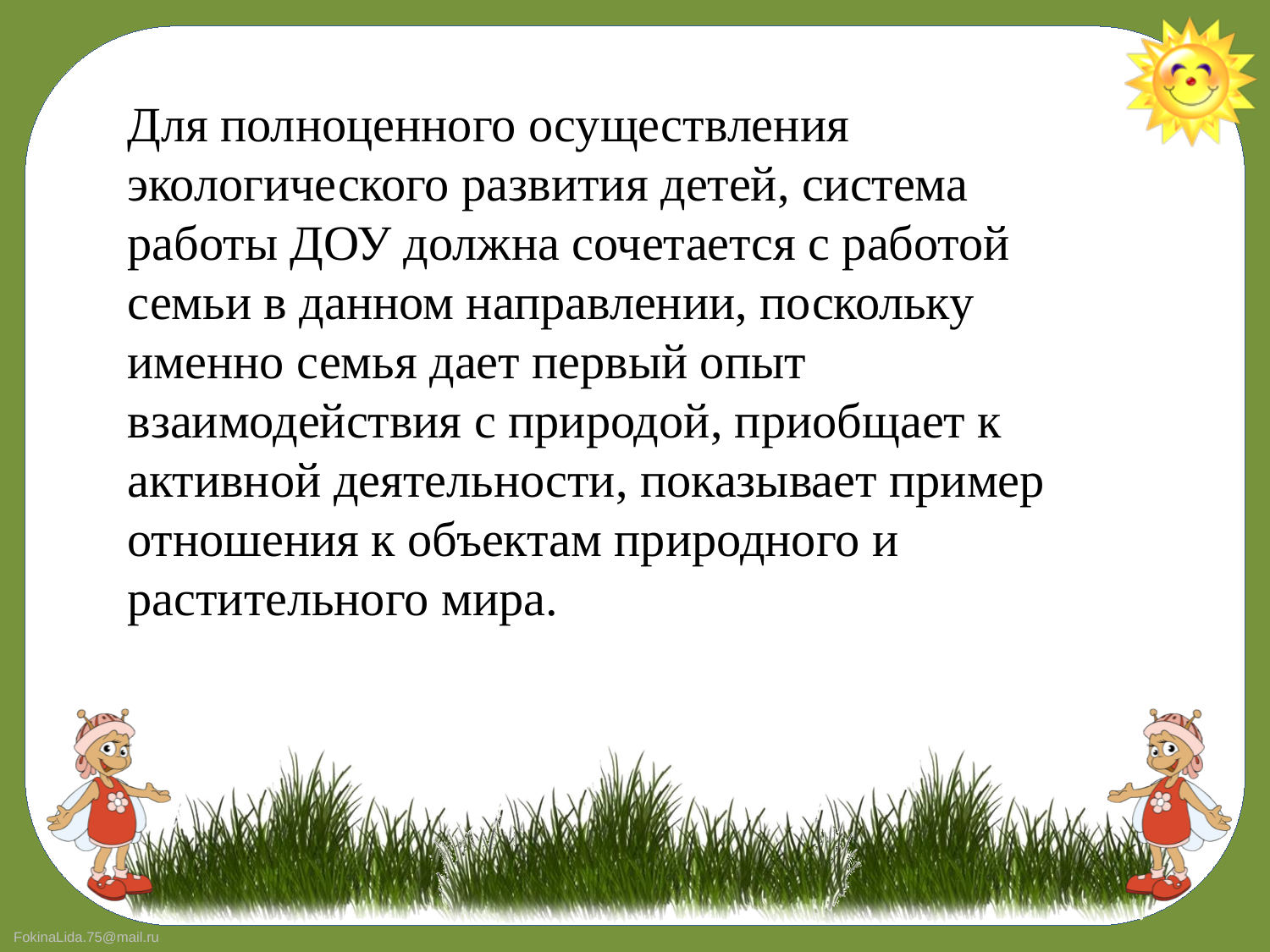

Для полноценного осуществления экологического развития детей, система работы ДОУ должна сочетается с работой семьи в данном направлении, поскольку именно семья дает первый опыт взаимодействия с природой, приобщает к активной деятельности, показывает пример отношения к объектам природного и растительного мира.